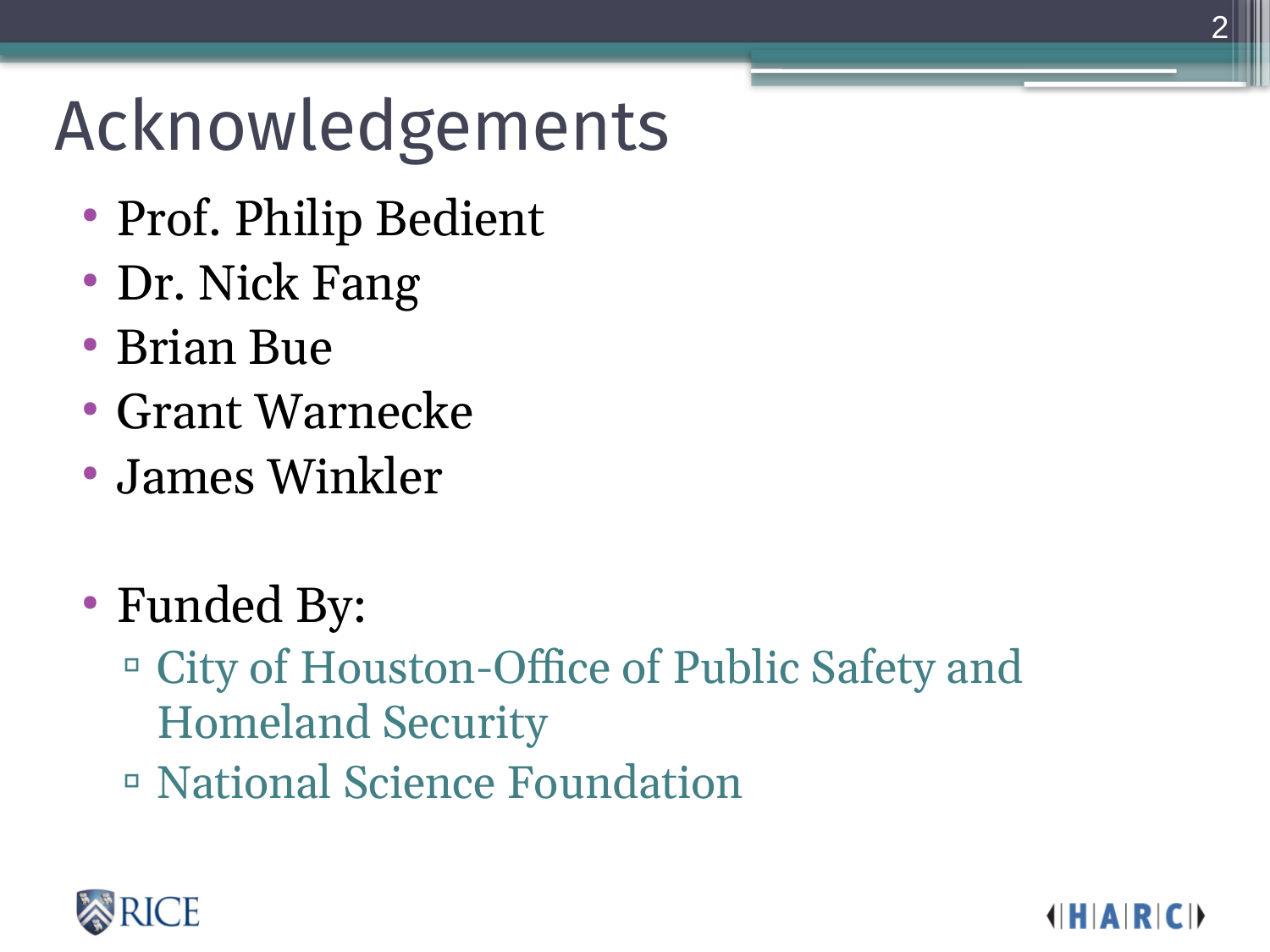

2
# Acknowledgements
Prof. Philip Bedient
Dr. Nick Fang
Brian Bue
Grant Warnecke
James Winkler

Funded By:
City of Houston-Office of Public Safety and Homeland Security
National Science Foundation